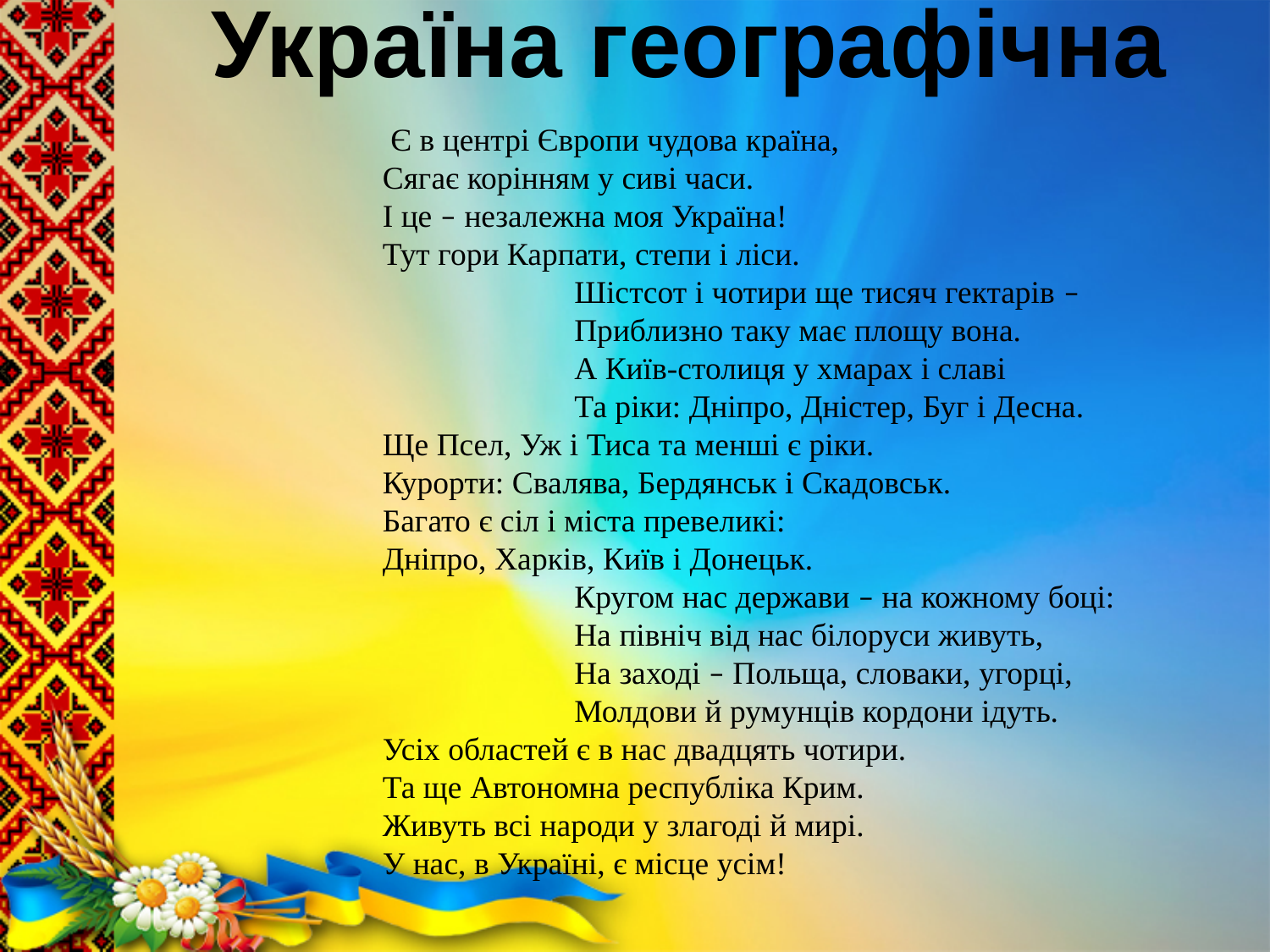

# Україна географічна
 Є в центрі Європи чудова країна,
Сягає корінням у сиві часи.
І це – незалежна моя Україна!
Тут гори Карпати, степи і ліси.
		Шістсот і чотири ще тисяч гектарів –
		Приблизно таку має площу вона.
		А Київ-столиця у хмарах і славі
		Та ріки: Дніпро, Дністер, Буг і Десна.
Ще Псел, Уж і Тиса та менші є ріки.
Курорти: Свалява, Бердянськ і Скадовськ.
Багато є сіл і міста превеликі:
Дніпро, Харків, Київ і Донецьк.
		Кругом нас держави – на кожному боці:
		На північ від нас білоруси живуть,
		На заході – Польща, словаки, угорці,
		Молдови й румунців кордони ідуть.
Усіх областей є в нас двадцять чотири.
Та ще Автономна республіка Крим.
Живуть всі народи у злагоді й мирі.
У нас, в Україні, є місце усім!